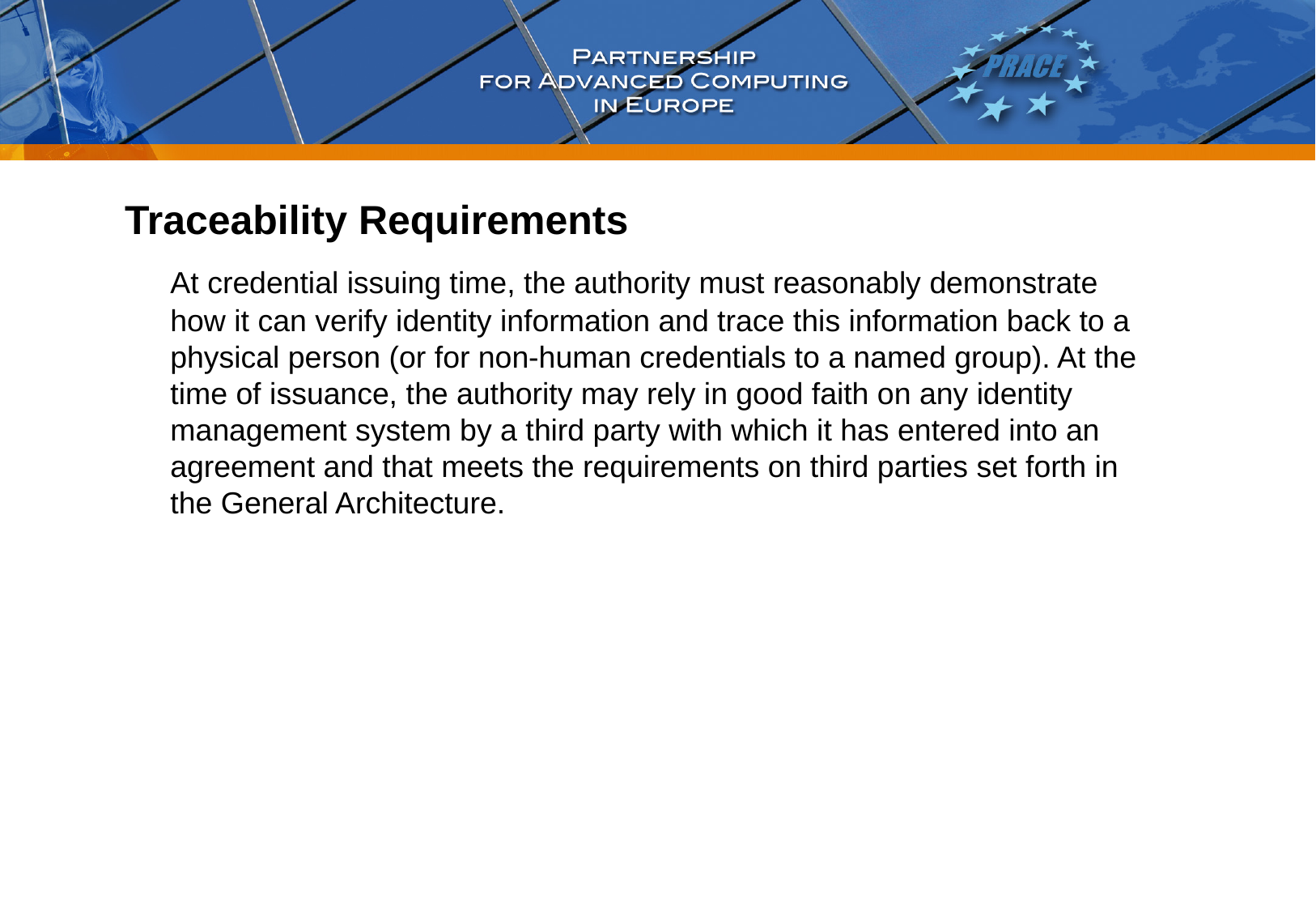

Traceability Requirements
	At credential issuing time, the authority must reasonably demonstrate how it can verify identity information and trace this information back to a physical person (or for non-human credentials to a named group). At the time of issuance, the authority may rely in good faith on any identity management system by a third party with which it has entered into an agreement and that meets the requirements on third parties set forth in the General Architecture.
13